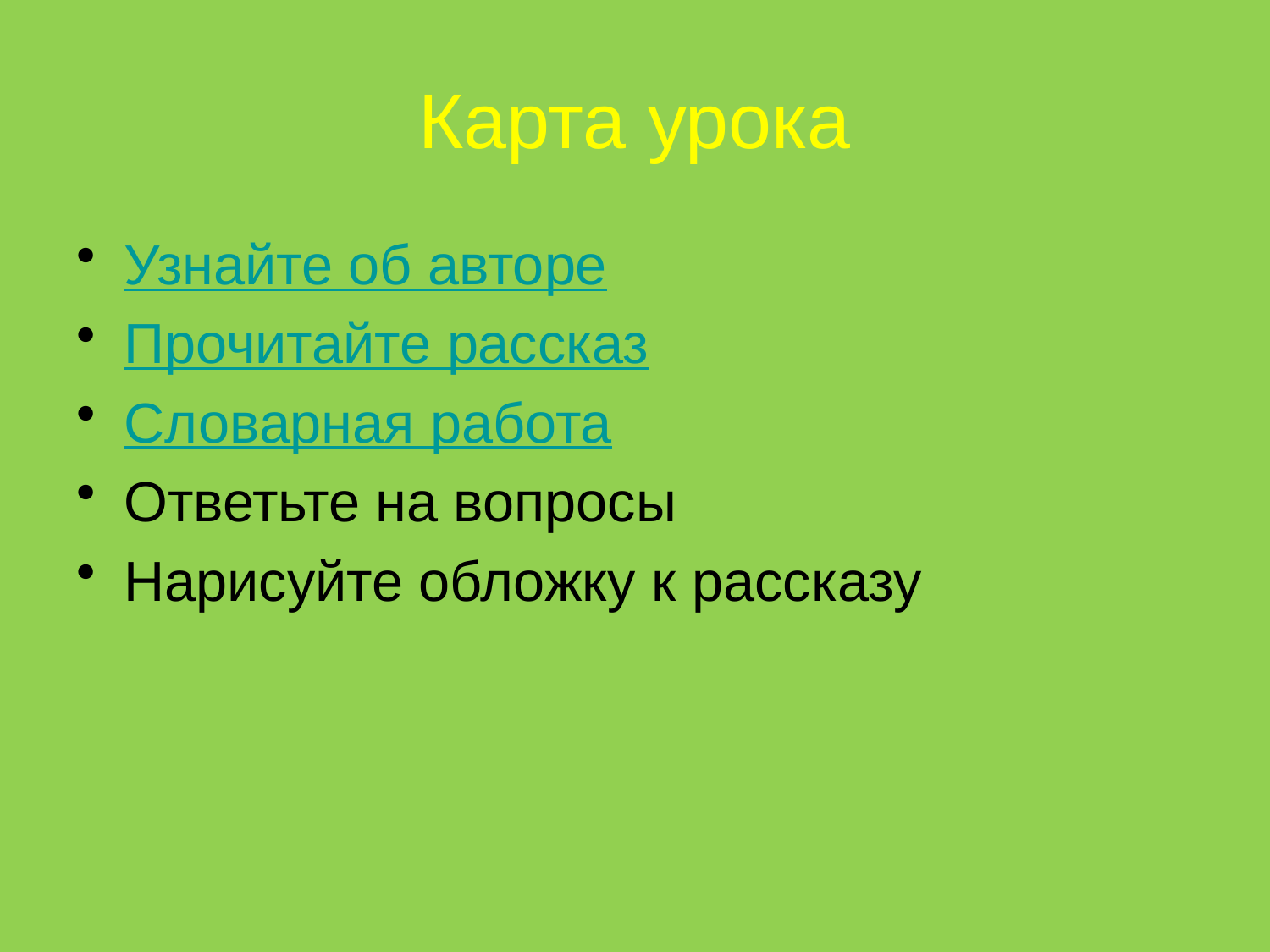

# Карта урока
Узнайте об авторе
Прочитайте рассказ
Словарная работа
Ответьте на вопросы
Нарисуйте обложку к рассказу